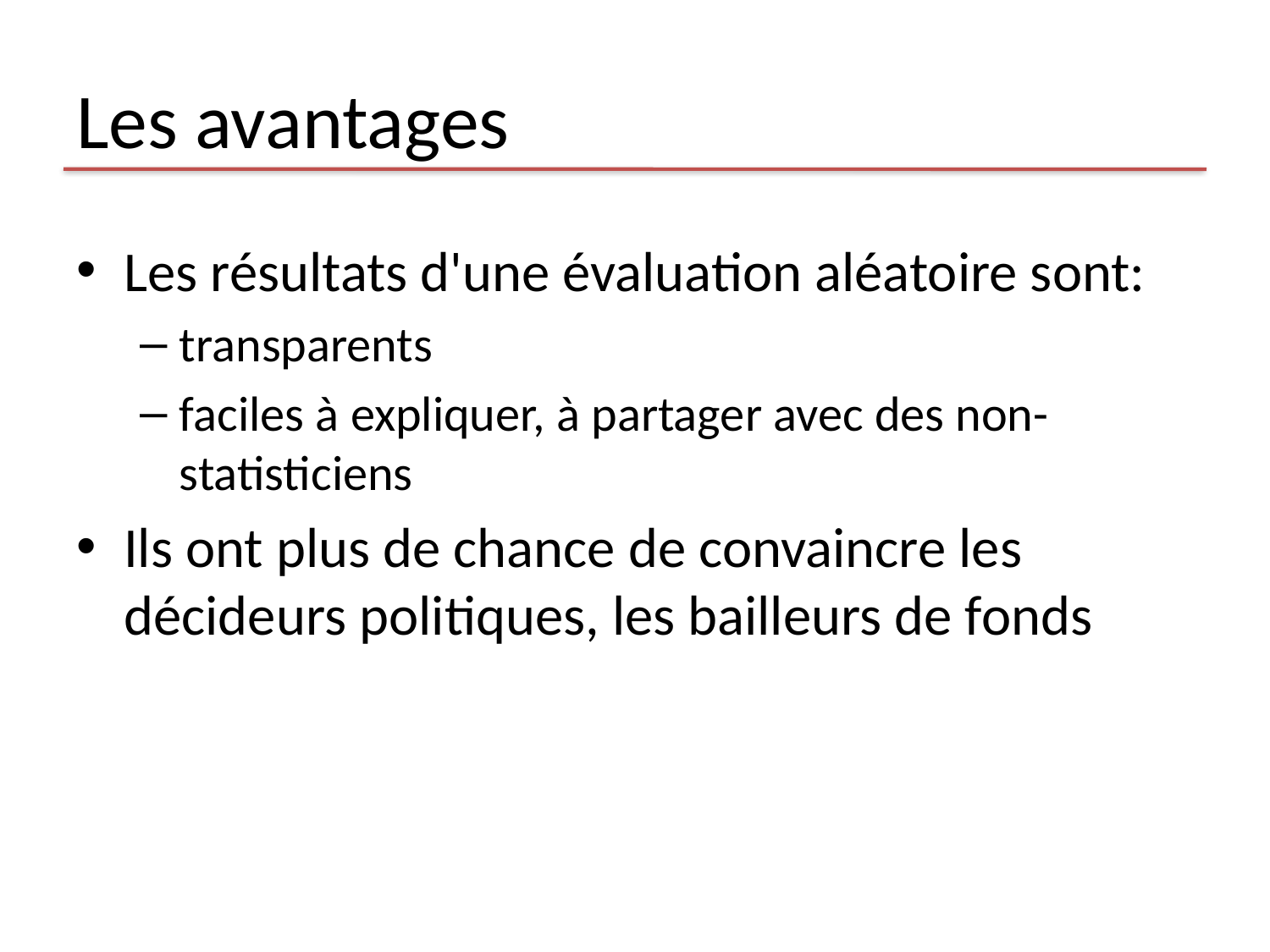

# Les avantages
Les résultats d'une évaluation aléatoire sont:
transparents
faciles à expliquer, à partager avec des non-statisticiens
Ils ont plus de chance de convaincre les décideurs politiques, les bailleurs de fonds